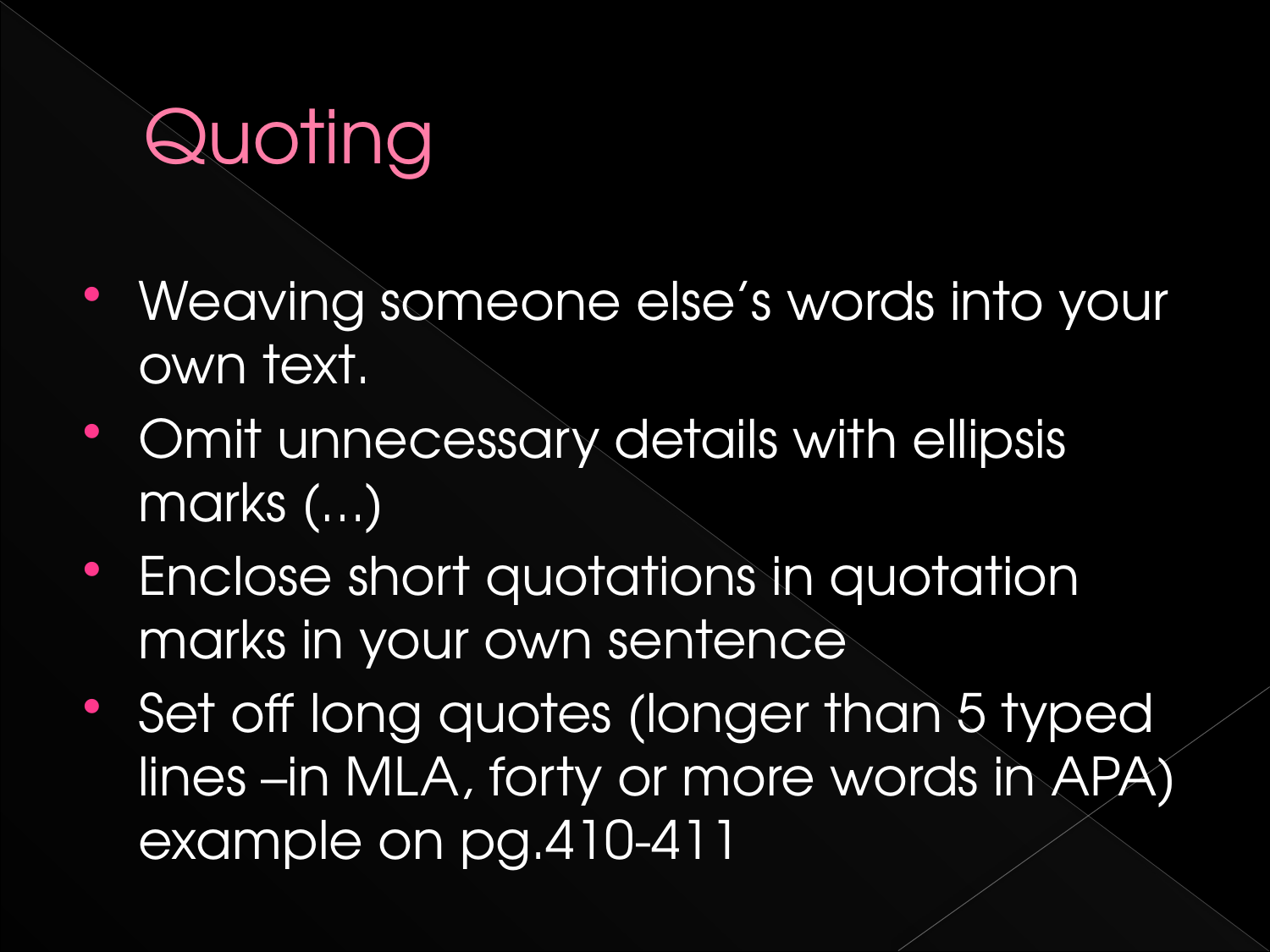

# Quoting
Weaving someone else’s words into your own text.
Omit unnecessary details with ellipsis marks (…)
Enclose short quotations in quotation marks in your own sentence
Set off long quotes (longer than 5 typed lines –in MLA, forty or more words in APA) example on pg.410-411